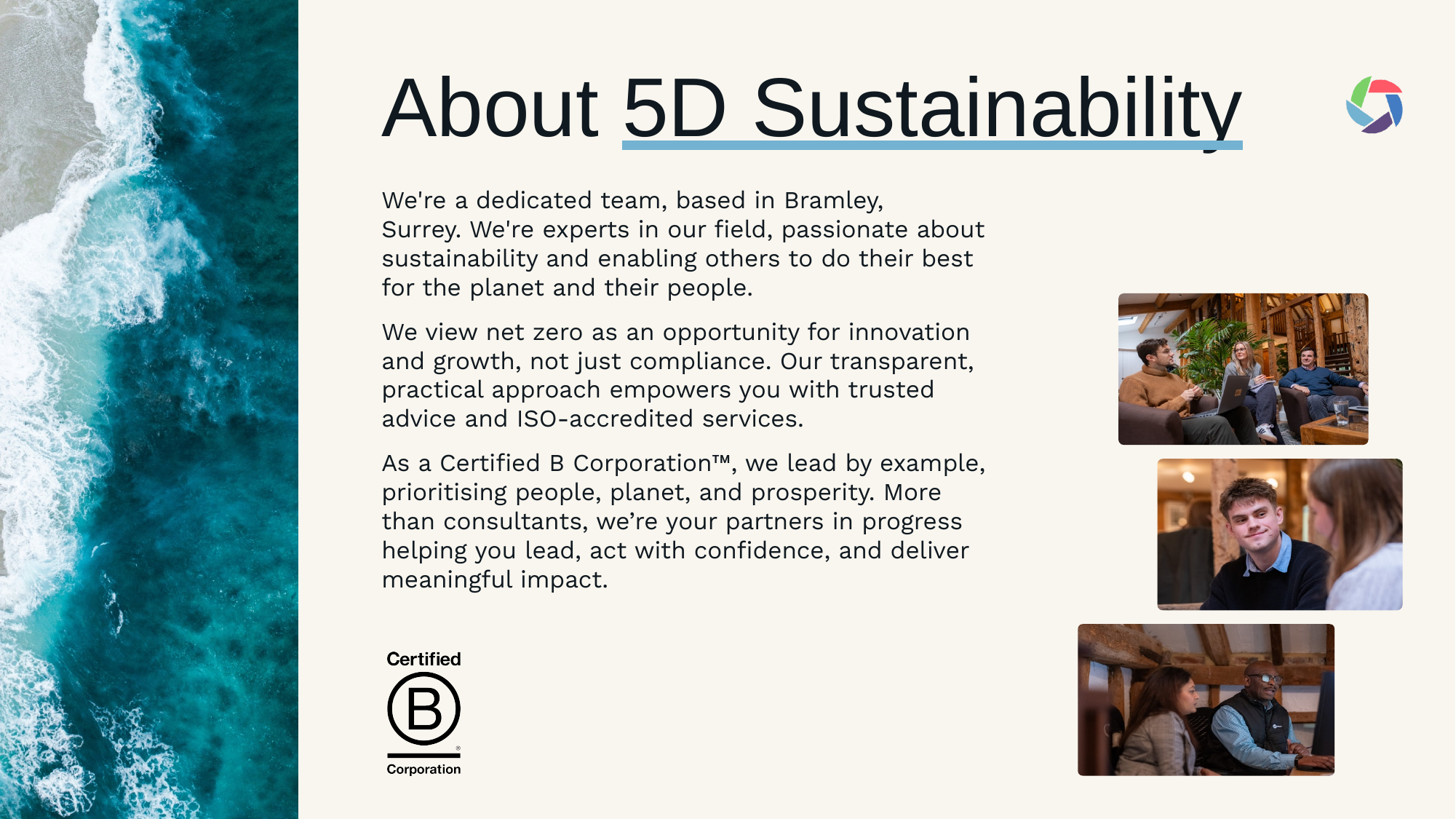

We're a dedicated team, based in Bramley,
Surrey. We're experts in our field, passionate about sustainability and enabling others to do their best for the planet and their people.
We view net zero as an opportunity for innovation
and growth, not just compliance. Our transparent,
practical approach empowers you with trusted advice and ISO-accredited services.
As a Certified B Corporation™, we lead by example, prioritising people, planet, and prosperity. More than consultants, we’re your partners in progress helping you lead, act with confidence, and deliver meaningful impact.